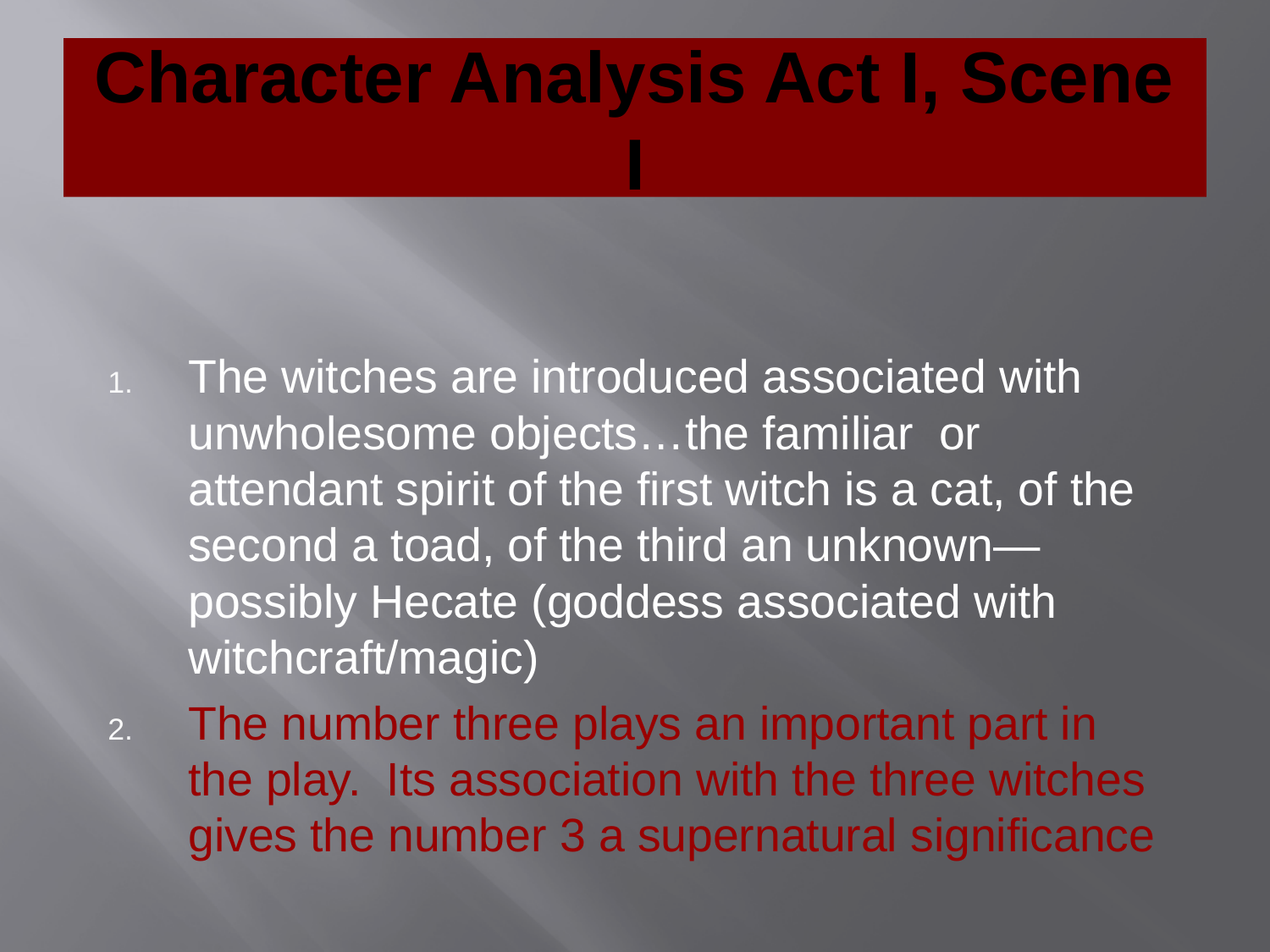

# Character Analysis Act I, Scene I

The witches are introduced associated with unwholesome objects…the familiar  or attendant spirit of the first witch is a cat, of the second a toad, of the third an unknown—possibly Hecate (goddess associated with witchcraft/magic)
The number three plays an important part in the play.  Its association with the three witches gives the number 3 a supernatural significance